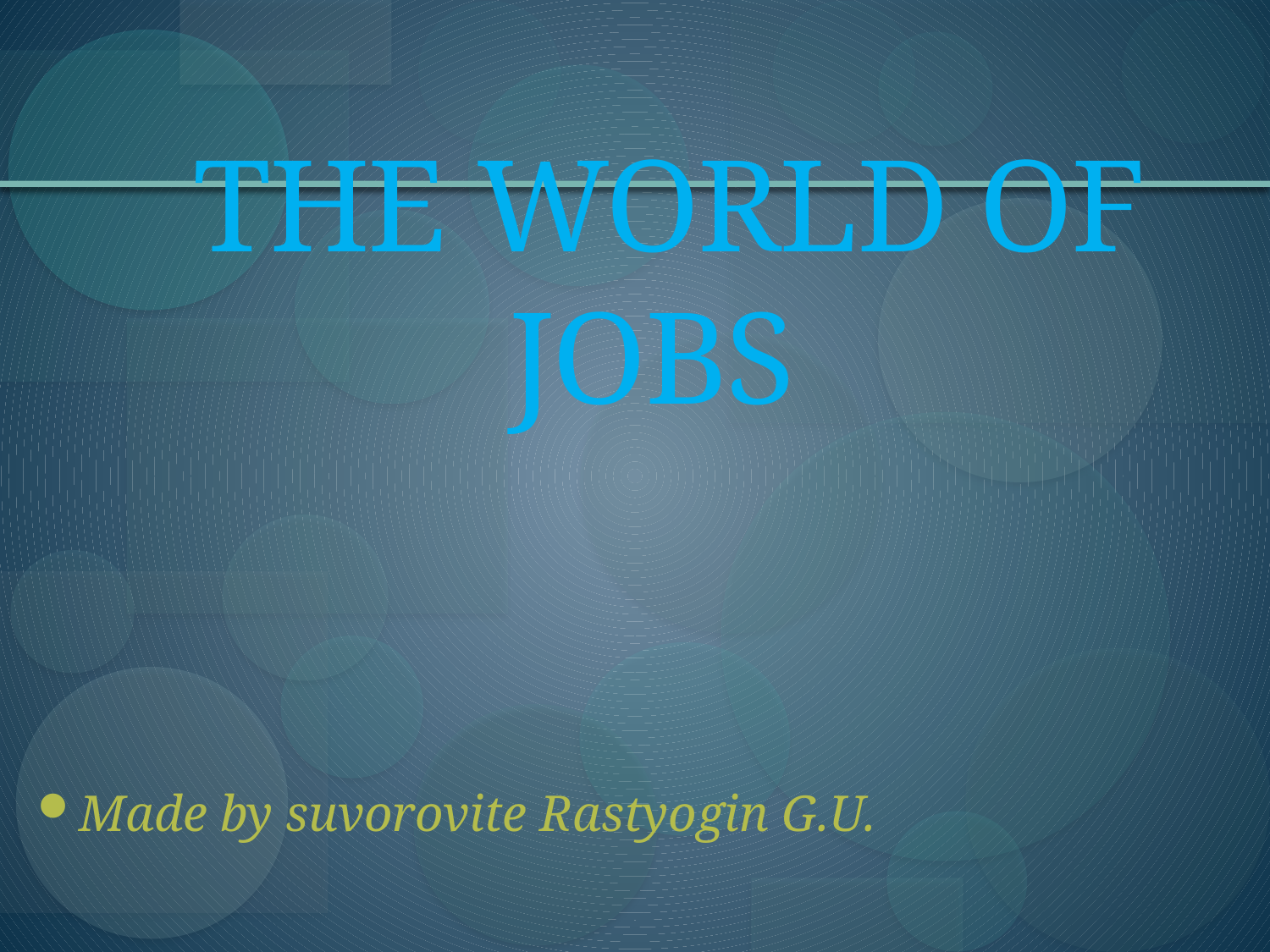

# THE WORLD OF JOBS
Made by suvorovite Rastyogin G.U.